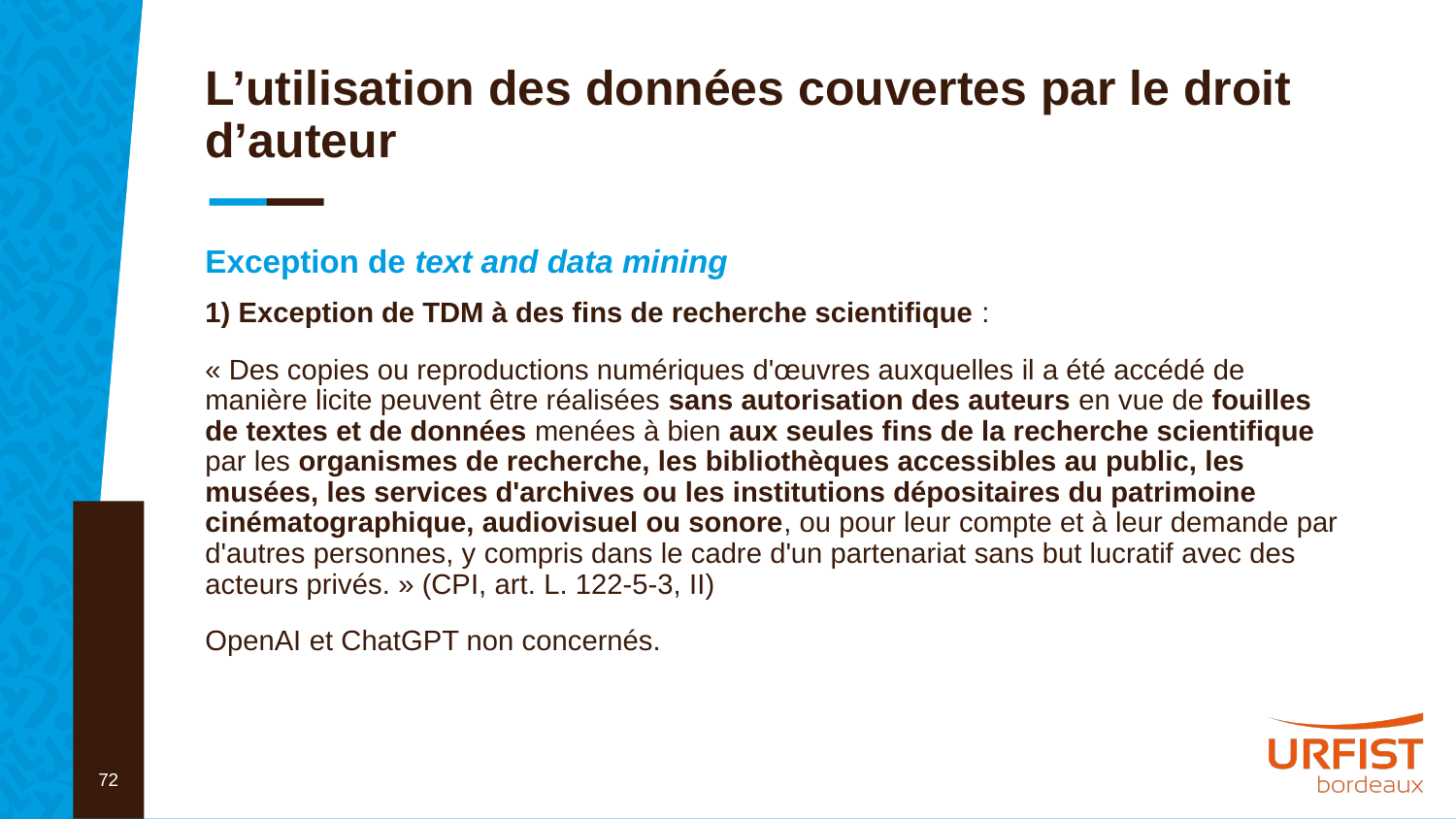

# L’utilisation des données couvertes par le droit d’auteur
Exception de text and data mining
1) Exception de TDM à des fins de recherche scientifique :
« Des copies ou reproductions numériques d'œuvres auxquelles il a été accédé de manière licite peuvent être réalisées sans autorisation des auteurs en vue de fouilles de textes et de données menées à bien aux seules fins de la recherche scientifique par les organismes de recherche, les bibliothèques accessibles au public, les musées, les services d'archives ou les institutions dépositaires du patrimoine cinématographique, audiovisuel ou sonore, ou pour leur compte et à leur demande par d'autres personnes, y compris dans le cadre d'un partenariat sans but lucratif avec des acteurs privés. » (CPI, art. L. 122-5-3, II)
OpenAI et ChatGPT non concernés.
72